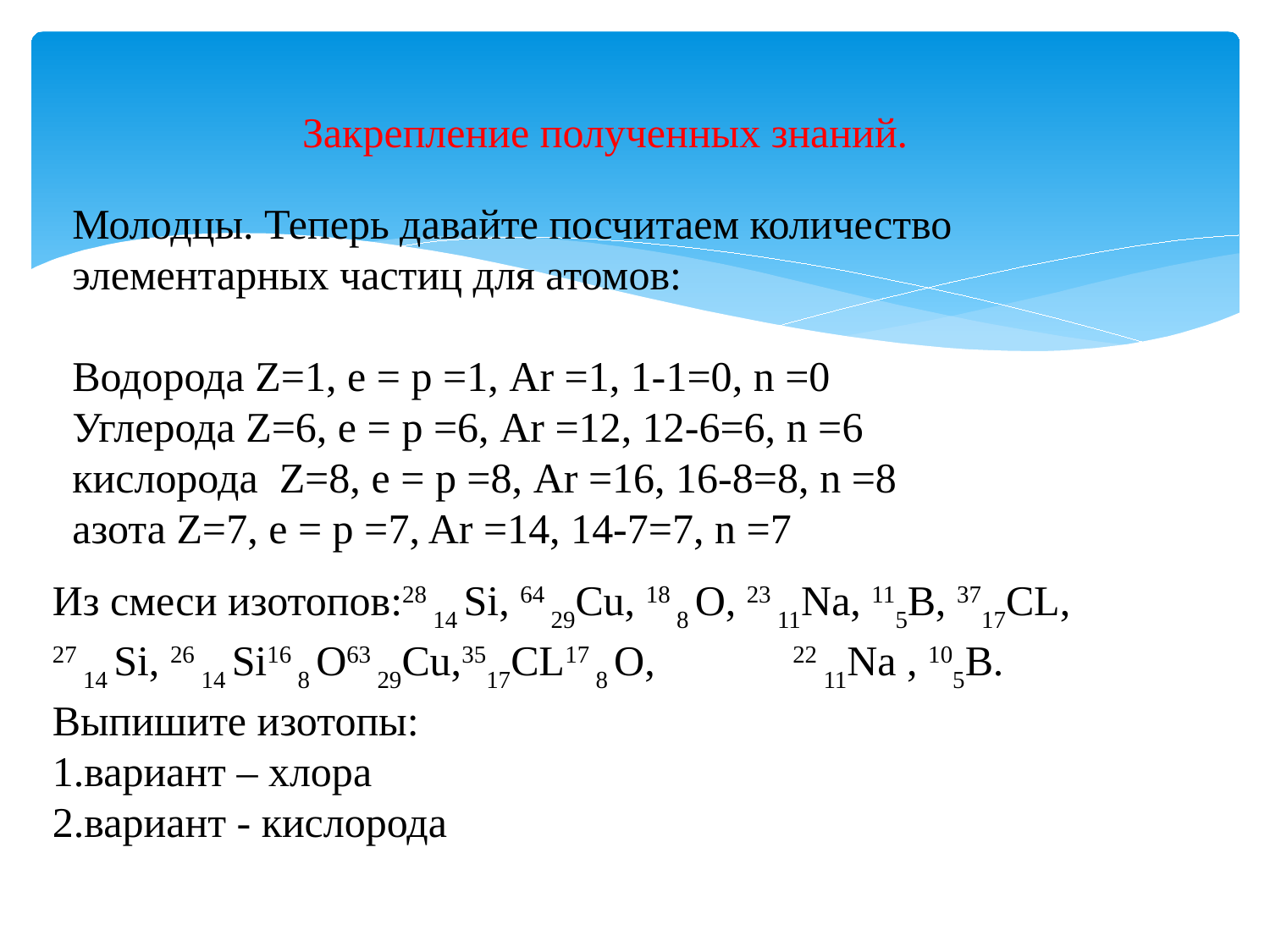

Закрепление полученных знаний.

Молодцы. Теперь давайте посчитаем количество элементарных частиц для атомов:

Водорода Z=1, e = p =1, Ar =1, 1-1=0, n =0
Углерода Z=6, e = p =6, Ar =12, 12-6=6, n =6
кислорода  Z=8, e = p =8, Ar =16, 16-8=8, n =8
азота Z=7, e = p =7, Ar =14, 14-7=7, n =7
Из смеси изотопов:28 14 Si, 64 29Cu, 18 8 O, 23 11Na, 115B, 3717CL,
27 14 Si, 26 14 Si16 8 O63 29Cu,3517CL17 8 O,             22 11Na , 105B.
Выпишите изотопы:
вариант – хлора
2.вариант - кислорода